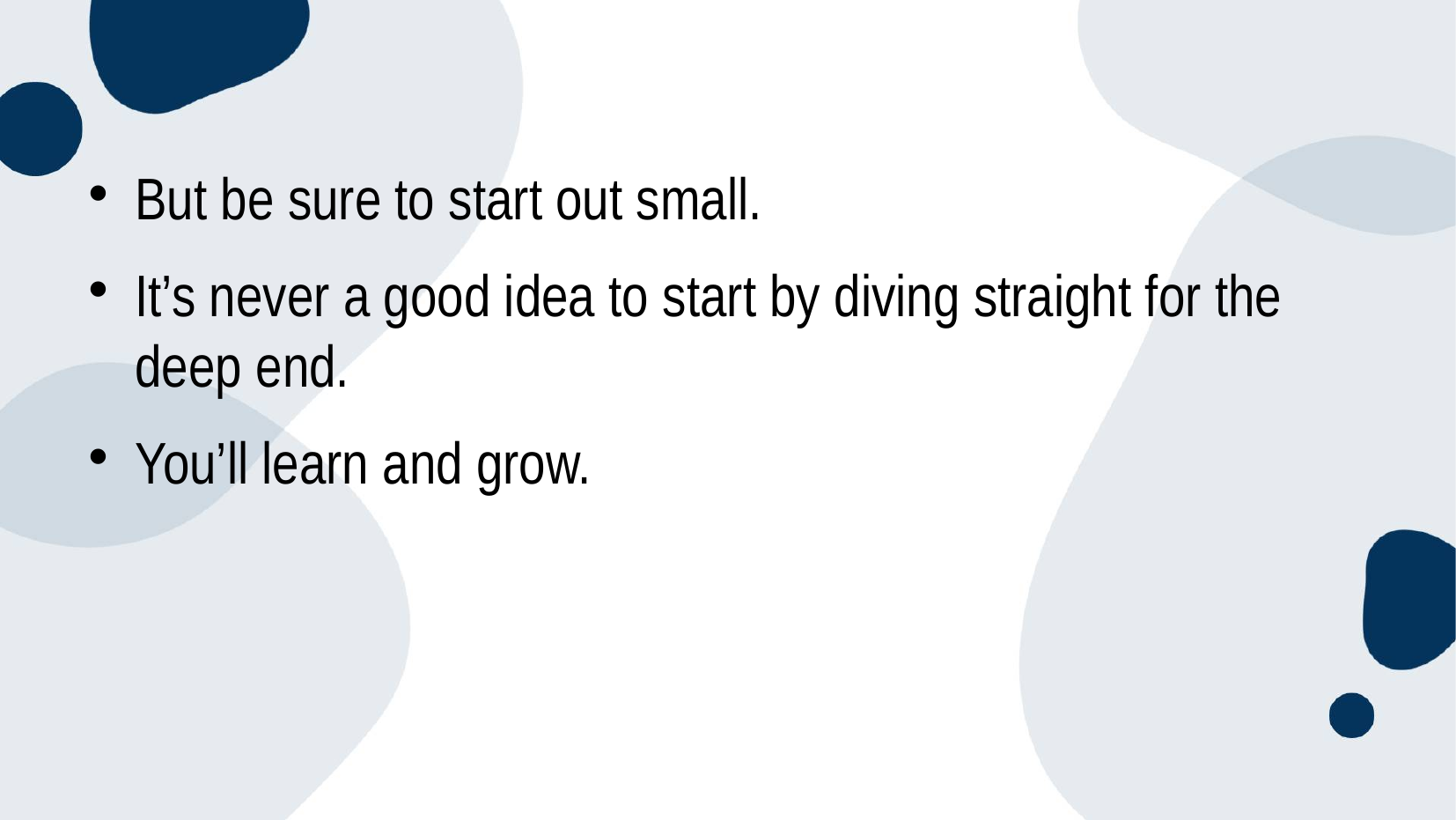

#
But be sure to start out small.
It’s never a good idea to start by diving straight for the deep end.
You’ll learn and grow.